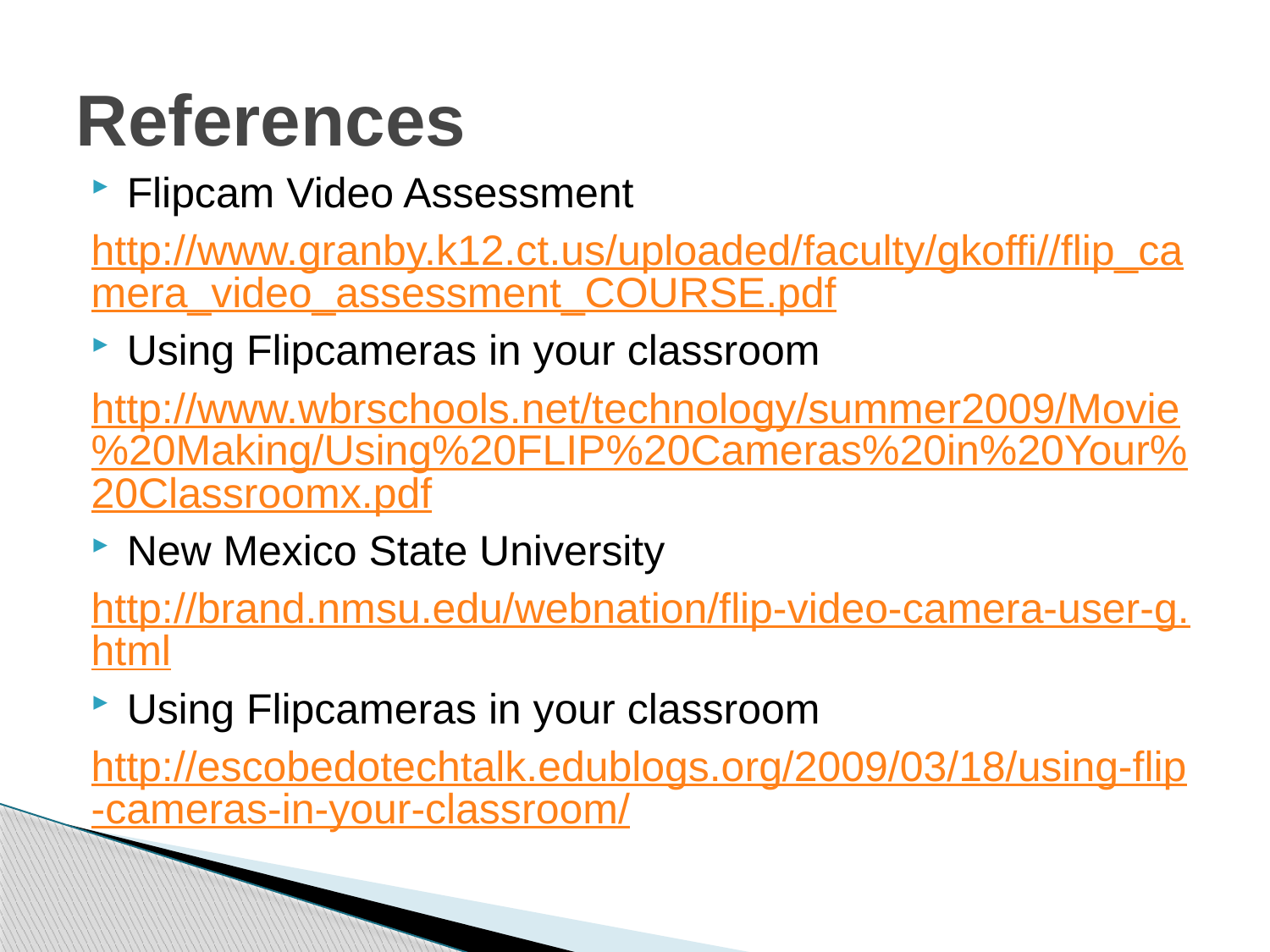

# References
Flipcam Video Assessment
http://www.granby.k12.ct.us/uploaded/faculty/gkoffi//flip_camera_video_assessment_COURSE.pdf
Using Flipcameras in your classroom
http://www.wbrschools.net/technology/summer2009/Movie%20Making/Using%20FLIP%20Cameras%20in%20Your%20Classroomx.pdf
New Mexico State University
http://brand.nmsu.edu/webnation/flip-video-camera-user-g.html
Using Flipcameras in your classroom
http://escobedotechtalk.edublogs.org/2009/03/18/using-flip-cameras-in-your-classroom/